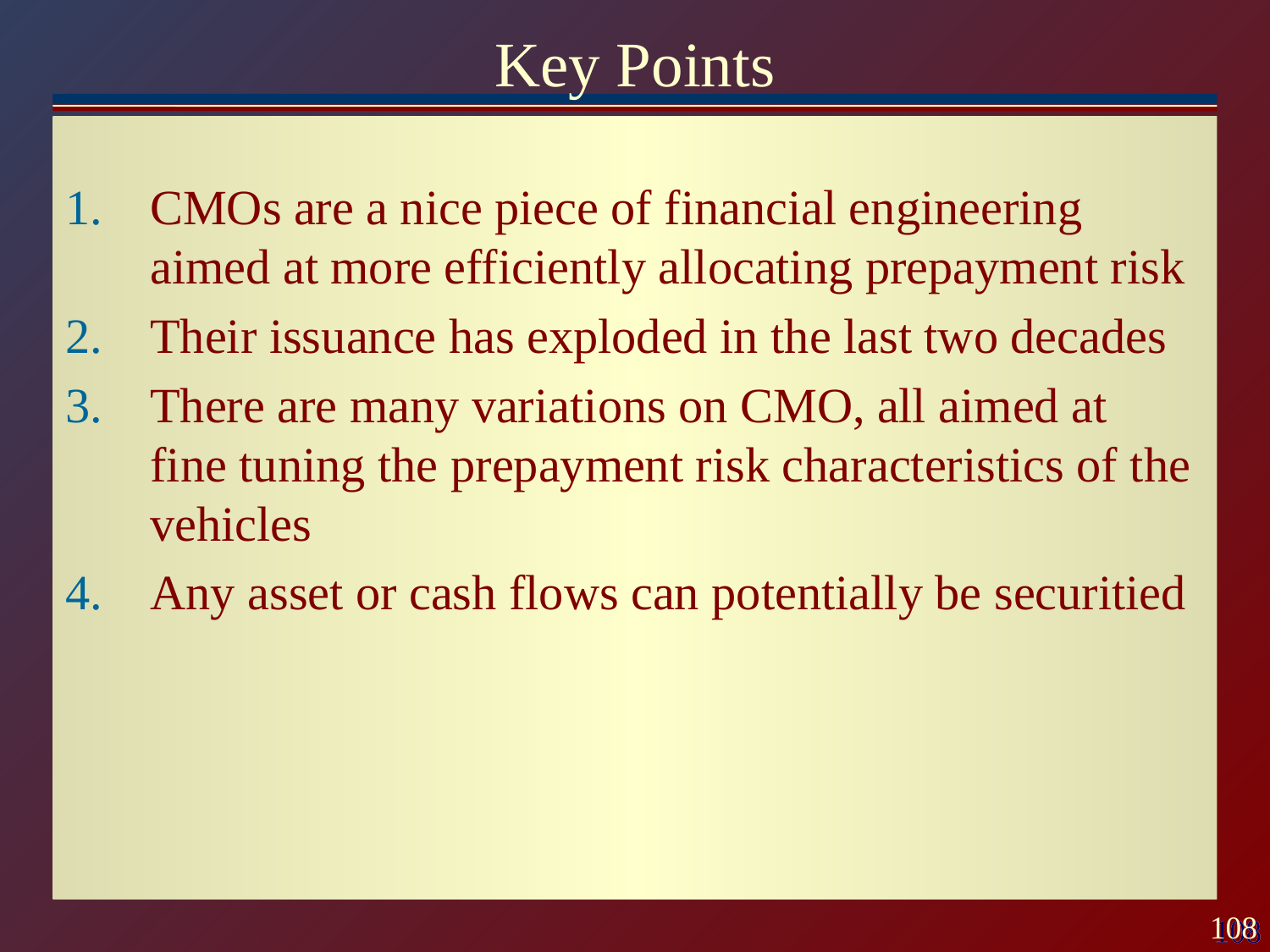

# Key Points
CMOs are a nice piece of financial engineering aimed at more efficiently allocating prepayment risk
Their issuance has exploded in the last two decades
There are many variations on CMO, all aimed at fine tuning the prepayment risk characteristics of the vehicles
Any asset or cash flows can potentially be securitied